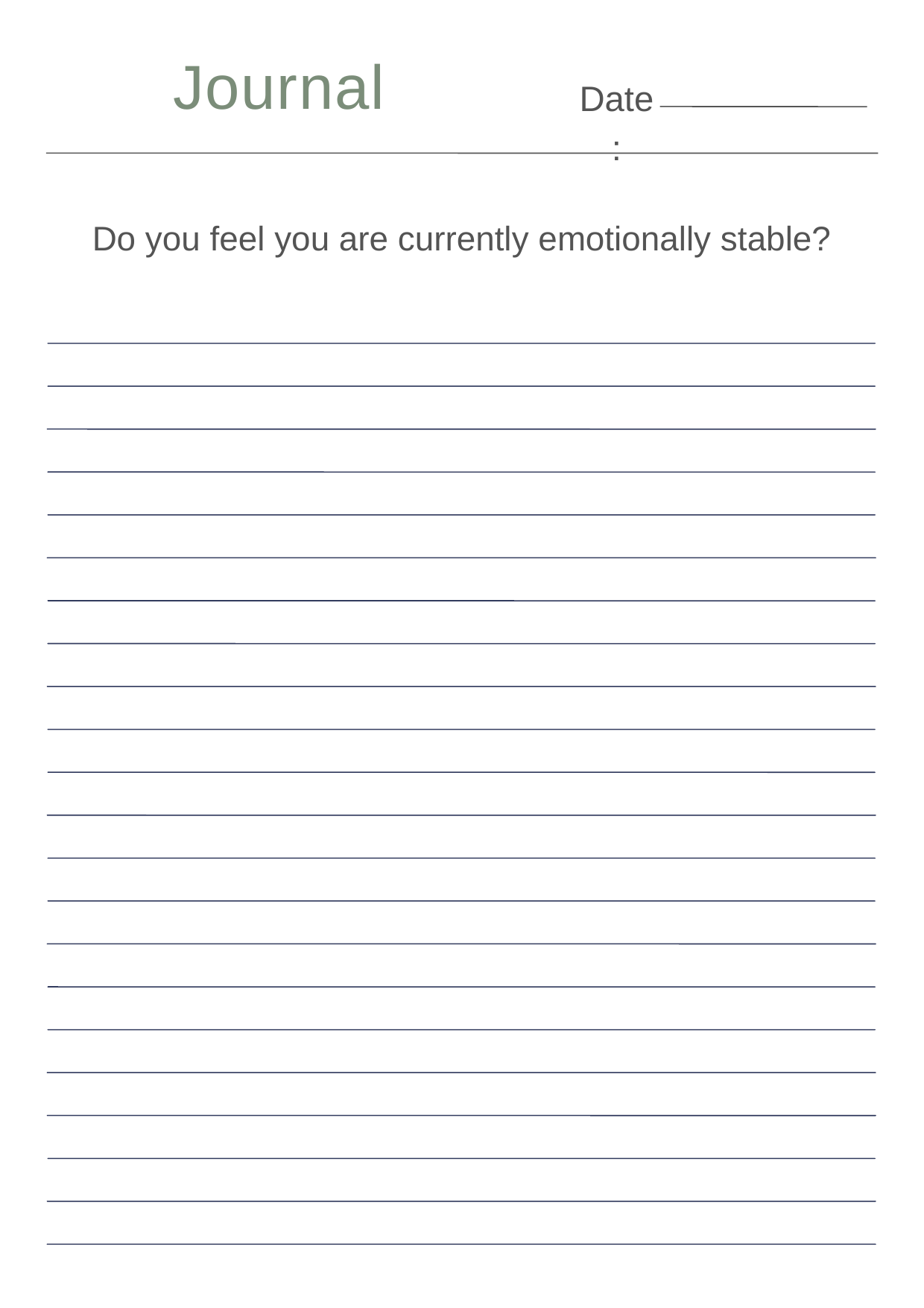

Journal
Date:

Do you feel you are currently emotionally stable?